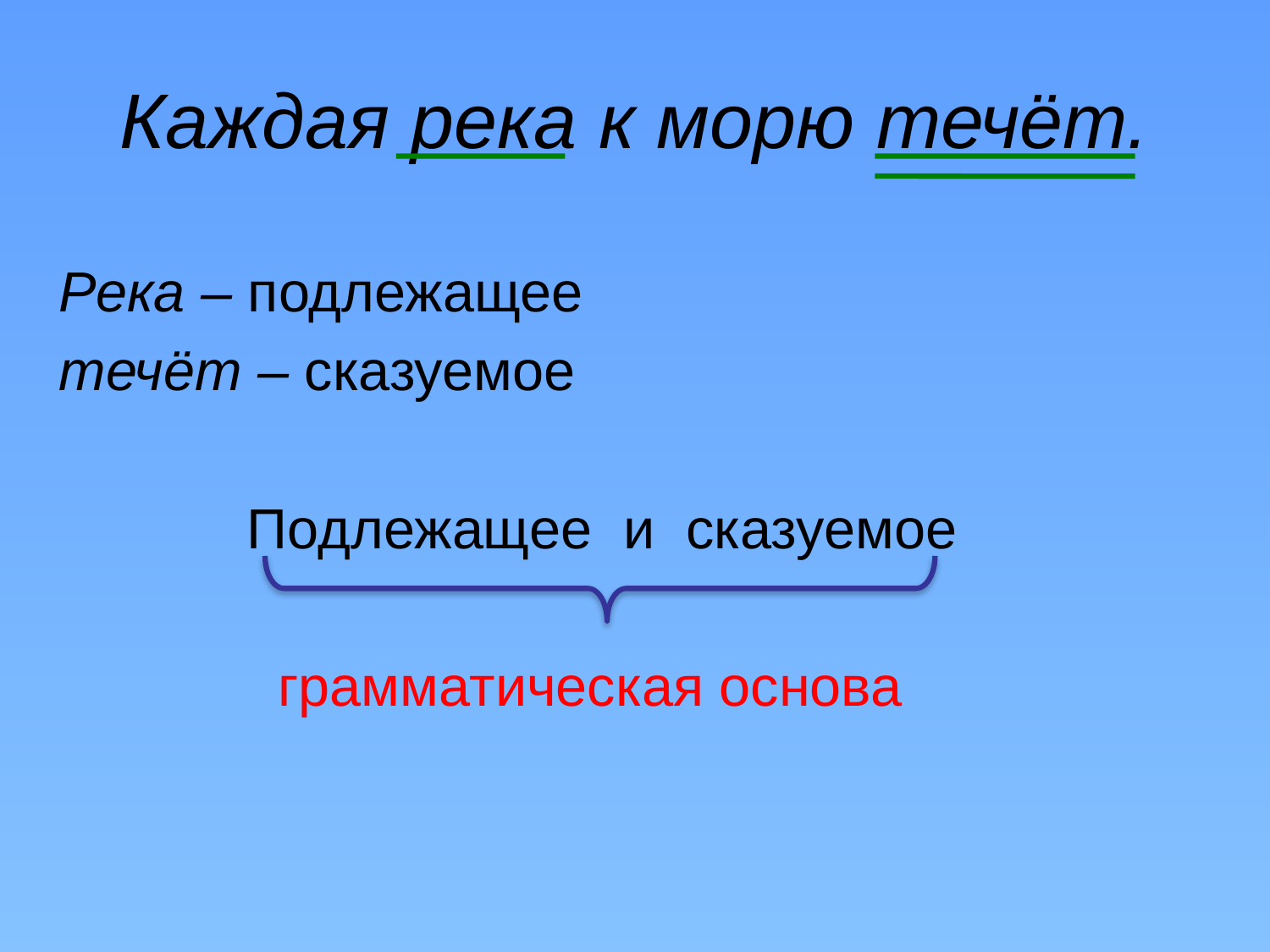

# Каждая река к морю течёт.

Река – подлежащее
течёт – сказуемое

            Подлежащее  и  сказуемое

              грамматическая основа